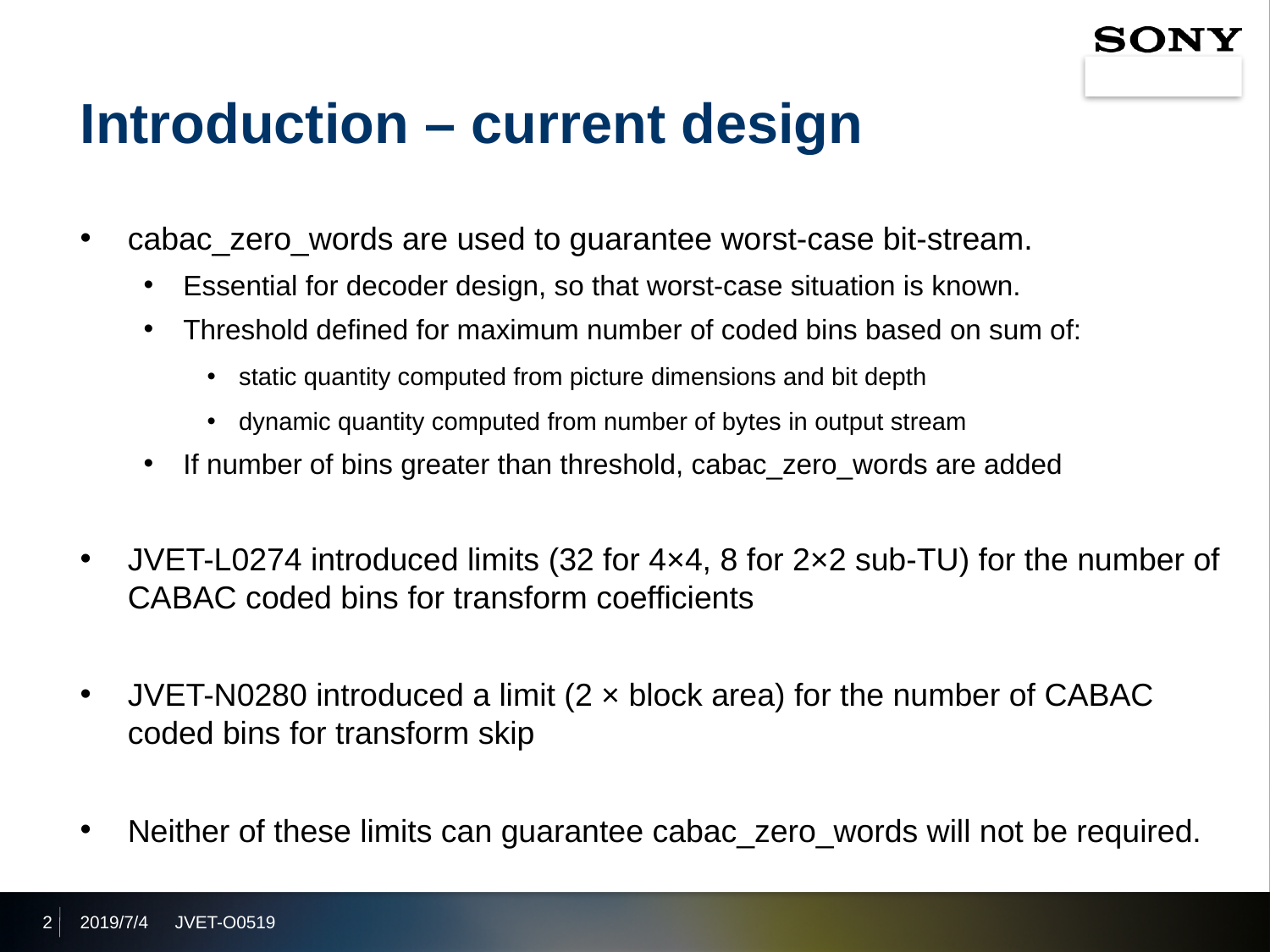

# Introduction – current design

cabac_zero_words are used to guarantee worst-case bit-stream.
Essential for decoder design, so that worst-case situation is known.
Threshold defined for maximum number of coded bins based on sum of:
static quantity computed from picture dimensions and bit depth
dynamic quantity computed from number of bytes in output stream
If number of bins greater than threshold, cabac_zero_words are added

JVET-L0274 introduced limits (32 for 4×4, 8 for 2×2 sub-TU) for the number of CABAC coded bins for transform coefficients

JVET-N0280 introduced a limit (2 × block area) for the number of CABAC coded bins for transform skip

Neither of these limits can guarantee cabac_zero_words will not be required.

2
2019/7/4
JVET-O0519